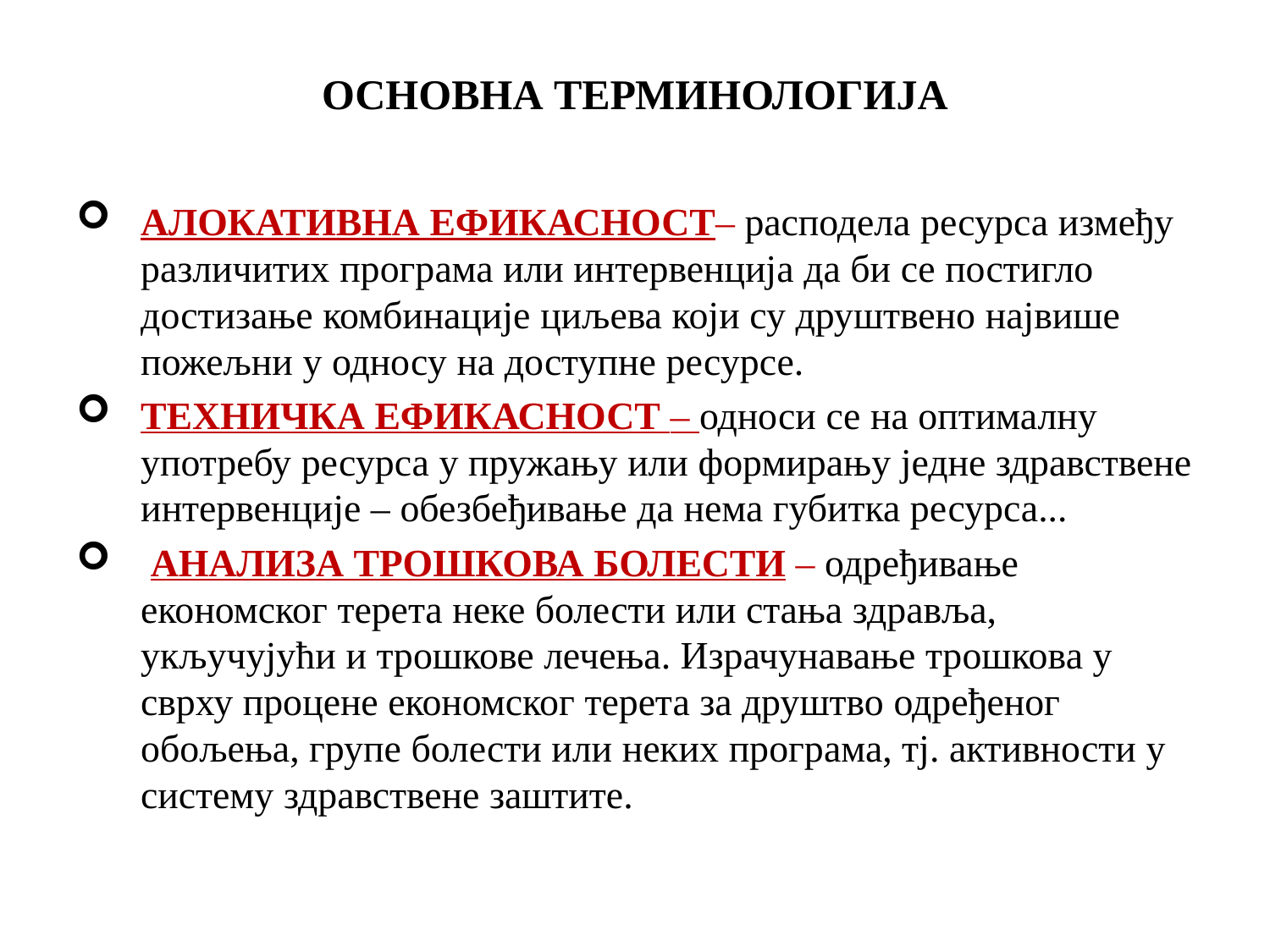

# ОСНОВНА ТЕРМИНОЛОГИЈА
АЛОКАТИВНА ЕФИКАСНОСТ– расподела ресурса између различитих програма или интервенција да би се постигло достизање комбинације циљева који су друштвено највише пожељни у односу на доступне ресурсе.
ТЕХНИЧКА ЕФИКАСНОСТ – односи се на оптималну употребу ресурса у пружању или формирању једне здравствене интервенције – обезбеђивање да нема губитка ресурса...
 АНАЛИЗА ТРОШКОВА БОЛЕСТИ – одређивање економског терета неке болести или стања здравља, укључујући и трошкове лечења. Израчунавање трошкова у сврху процене економског терета за друштво одређеног обољења, групе болести или неких програма, тј. активности у систему здравствене заштите.